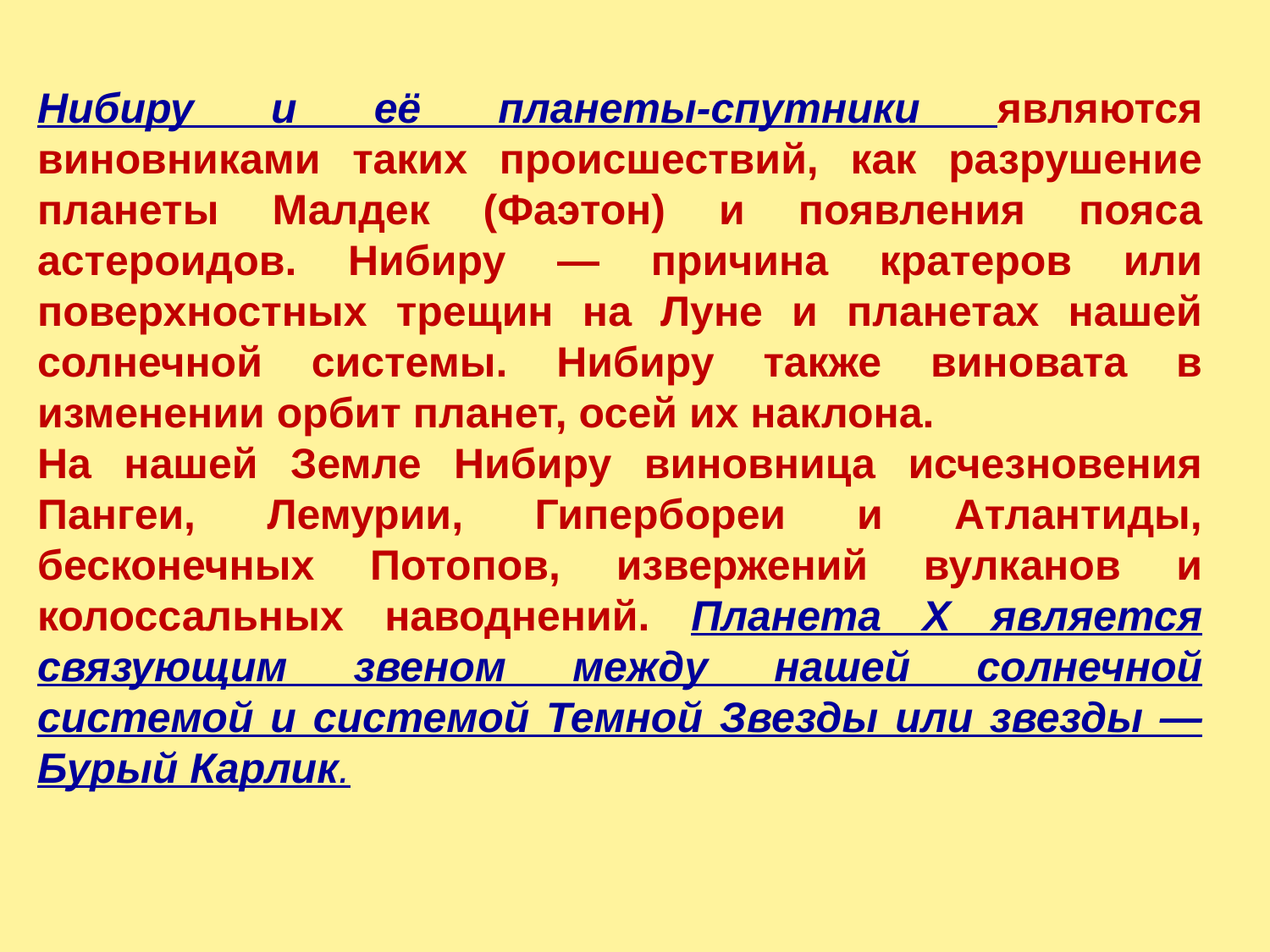

Нибиру и её планеты-спутники являются виновниками таких происшествий, как разрушение планеты Малдек (Фаэтон) и появления пояса астероидов. Нибиру — причина кратеров или поверхностных трещин на Луне и планетах нашей солнечной системы. Нибиру также виновата в изменении орбит планет, осей их наклона.
На нашей Земле Нибиру виновница исчезновения Пангеи, Лемурии, Гипербореи и Атлантиды, бесконечных Потопов, извержений вулканов и колоссальных наводнений. Планета Х является связующим звеном между нашей солнечной системой и системой Темной Звезды или звезды — Бурый Карлик.